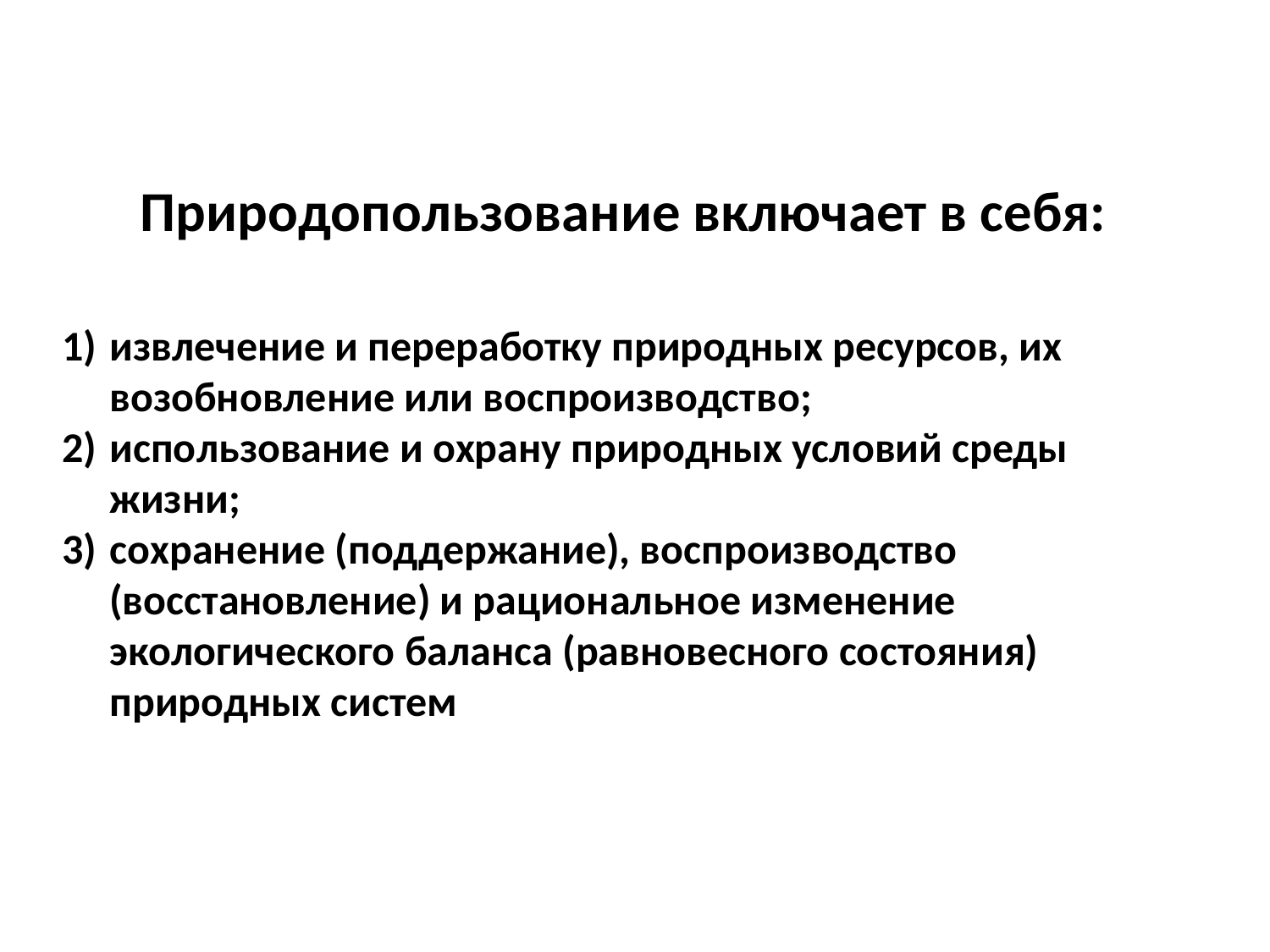

Природопользование включает в себя:

извлечение и переработку природных ресурсов, их возобновление или воспроизводство;
использование и охрану природных условий среды жизни;
сохранение (поддержание), воспроизводство (восстановление) и рациональное изменение экологического баланса (равновесного состояния) природных систем